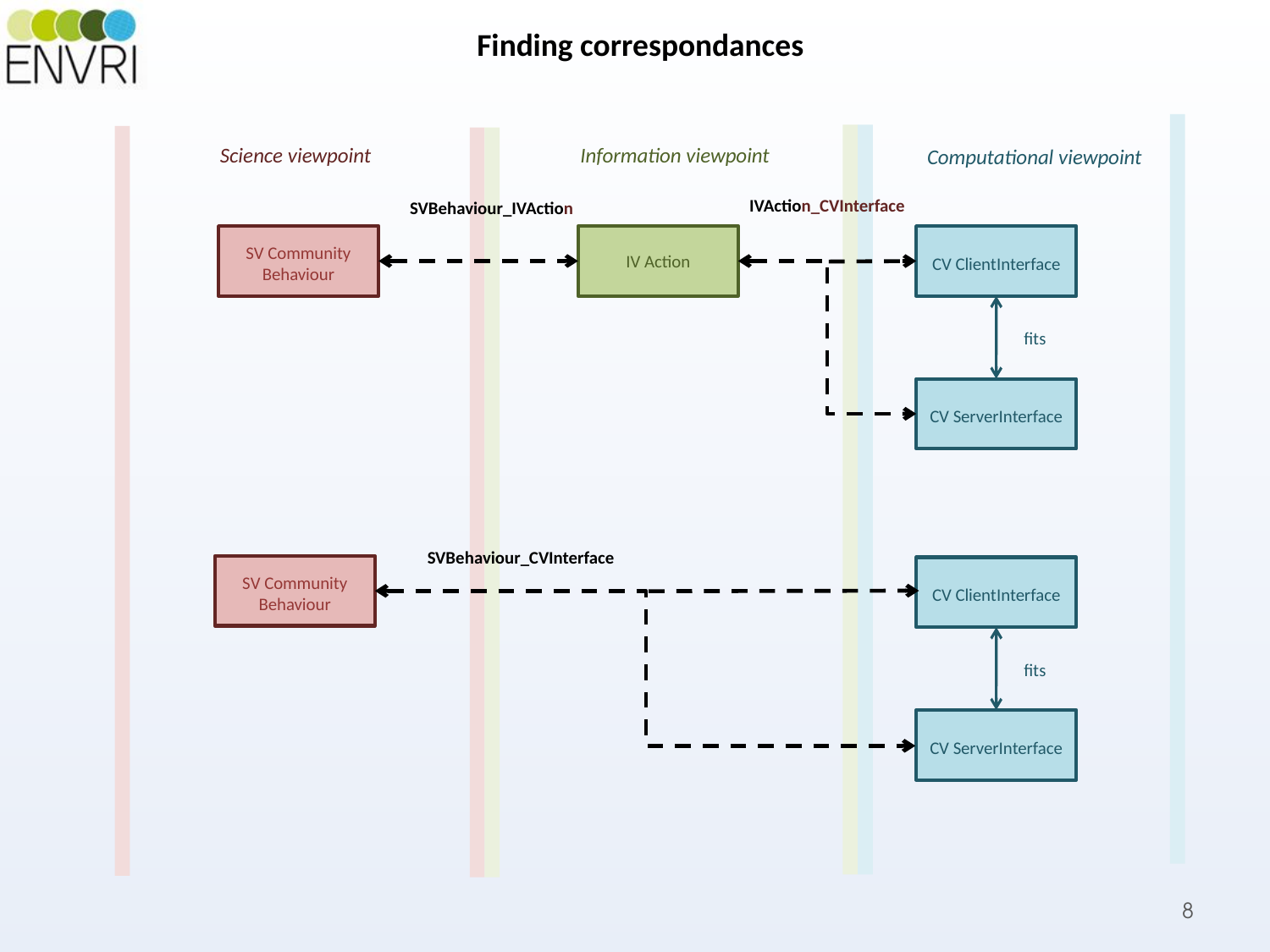

Finding correspondances

Information viewpoint
Science viewpoint
Computational viewpoint
IVAction_CVInterface
SVBehaviour_IVAction

SV Community Behaviour

IV Action

CV ClientInterface

fits

CV ServerInterface

SVBehaviour_CVInterface

SV Community Behaviour

CV ClientInterface

fits

CV ServerInterface

8